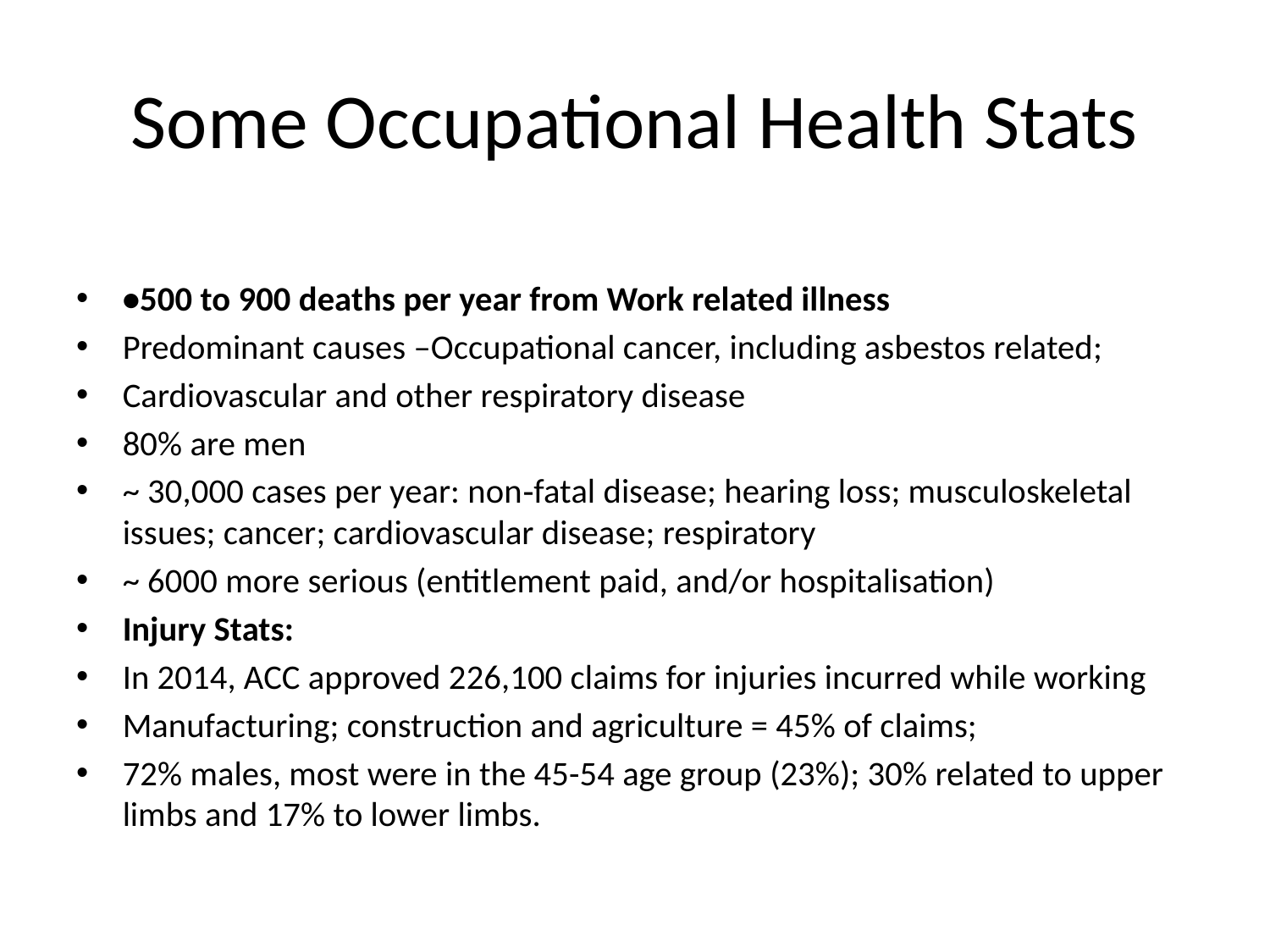

# Some Occupational Health Stats

•500 to 900 deaths per year from Work related illness
Predominant causes –Occupational cancer, including asbestos related;
Cardiovascular and other respiratory disease
80% are men
~ 30,000 cases per year: non‐fatal disease; hearing loss; musculoskeletal issues; cancer; cardiovascular disease; respiratory
~ 6000 more serious (entitlement paid, and/or hospitalisation)
Injury Stats:
In 2014, ACC approved 226,100 claims for injuries incurred while working
Manufacturing; construction and agriculture = 45% of claims;
72% males, most were in the 45-54 age group (23%); 30% related to upper limbs and 17% to lower limbs.